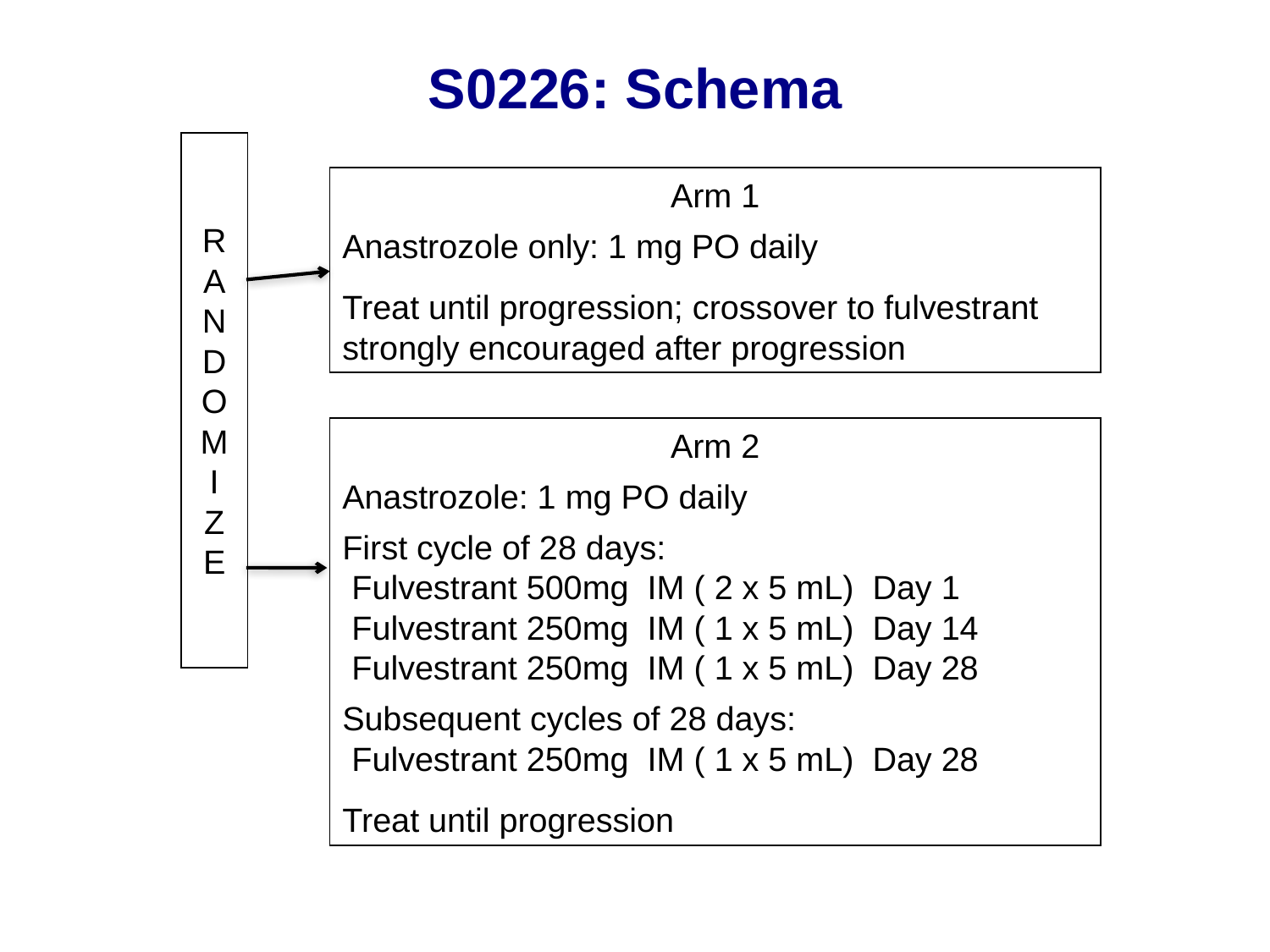

# S0226: Schema

R
A
N
D
O
M
I
Z
E

Arm 1
Anastrozole only: 1 mg PO daily
Treat until progression; crossover to fulvestrant strongly encouraged after progression
Arm 2
Anastrozole: 1 mg PO daily
First cycle of 28 days:
 Fulvestrant 500mg  IM ( 2 x 5 mL)  Day 1
 Fulvestrant 250mg  IM ( 1 x 5 mL)  Day 14
 Fulvestrant 250mg  IM ( 1 x 5 mL)  Day 28
Subsequent cycles of 28 days:
 Fulvestrant 250mg  IM ( 1 x 5 mL)  Day 28
Treat until progression